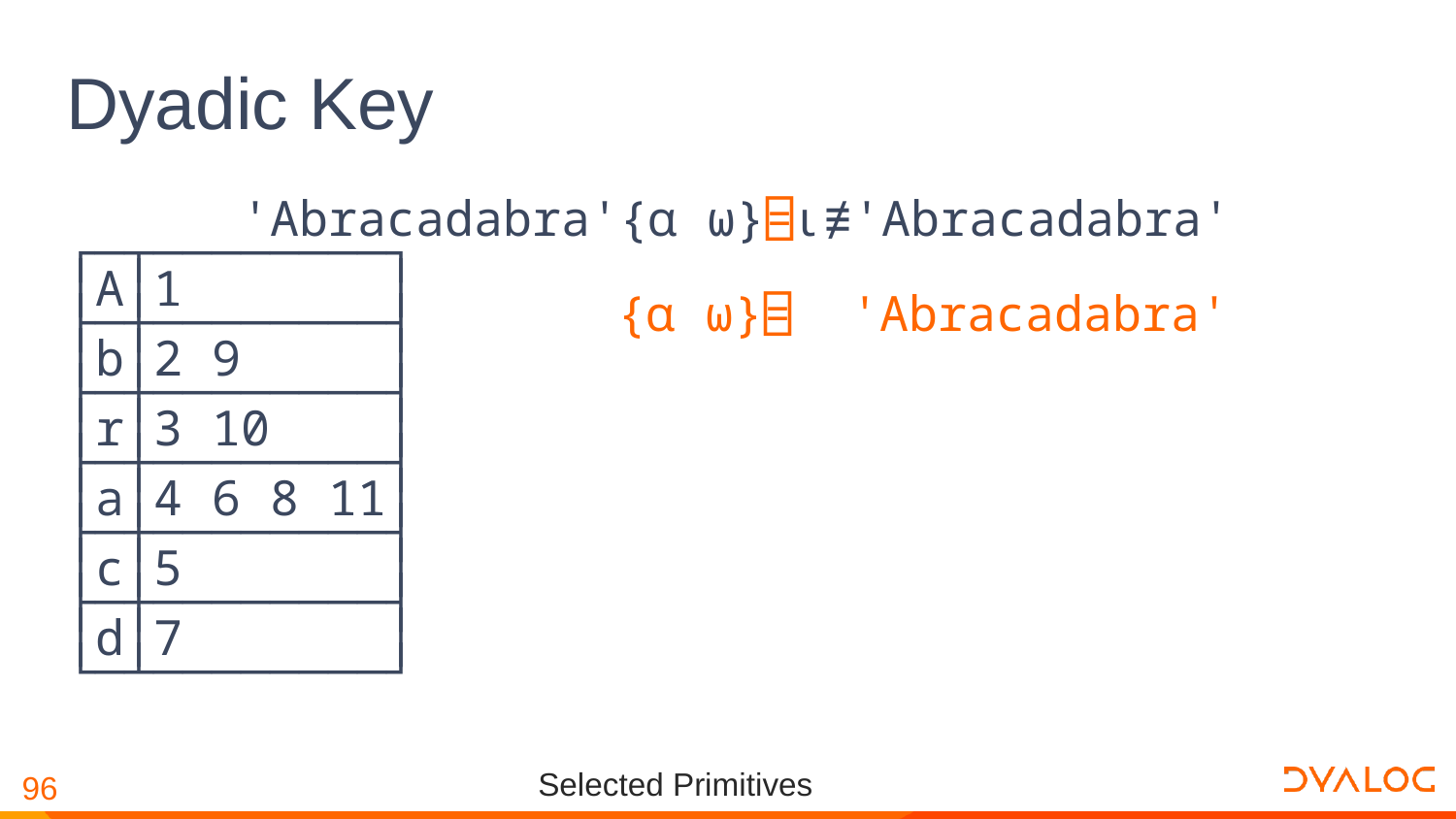

# Dyadic Key
      'Abracadabra'{⍺ ⍵}⌸⍳≢'Abracadabra'
┌─┬────────┐
│A│1       │
├─┼────────┤
│b│2 9     │
├─┼────────┤
│r│3 10    │
├─┼────────┤
│a│4 6 8 11│
├─┼────────┤
│c│5       │
├─┼────────┤
│d│7       │
└─┴────────┘

{⍺ ⍵}⌸  'Abracadabra'